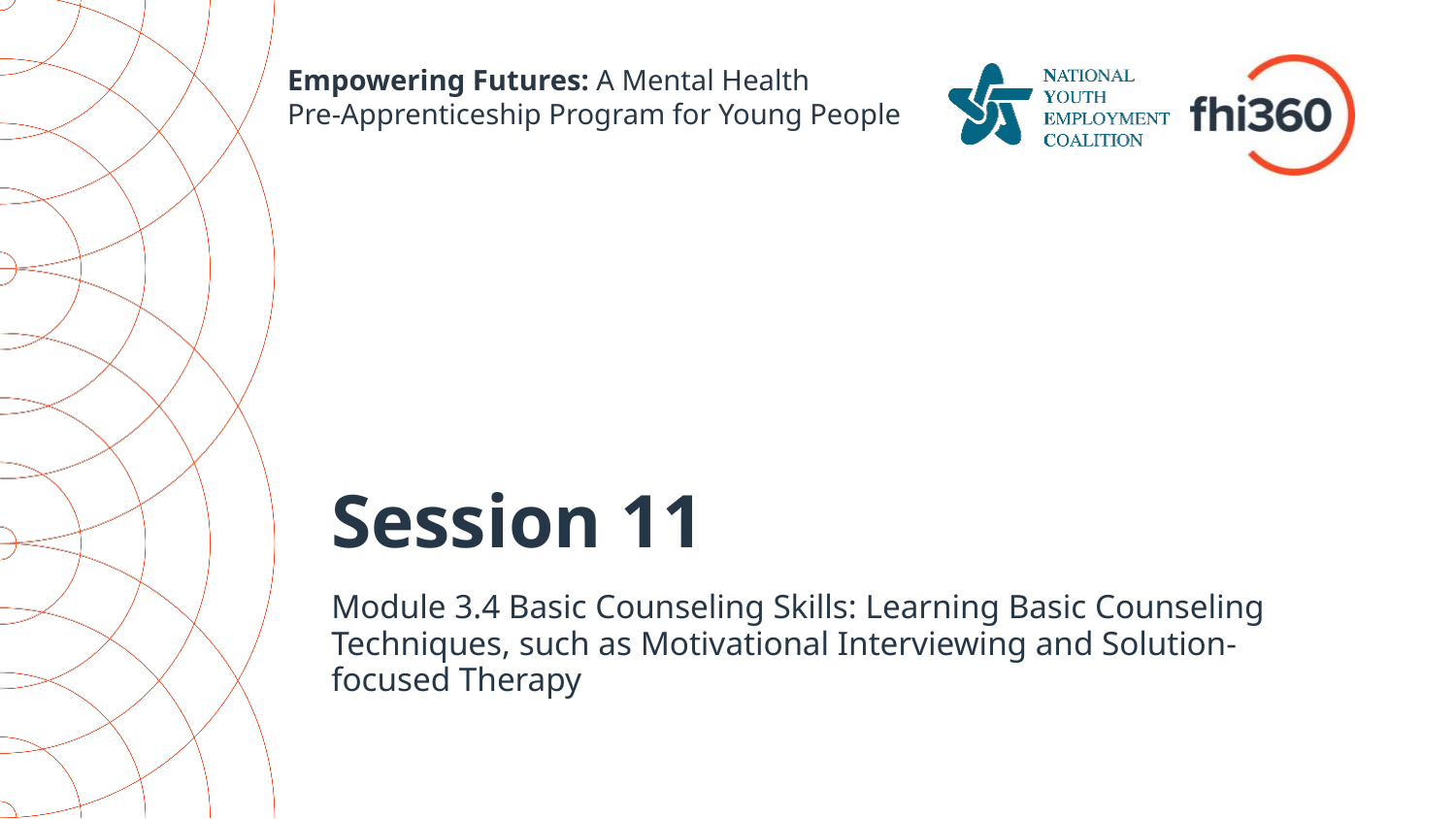

Empowering Futures: A Mental Health
Pre-Apprenticeship Program for Young People
# Session 11
Module 3.4 Basic Counseling Skills: Learning Basic Counseling Techniques, such as Motivational Interviewing and Solution-focused Therapy